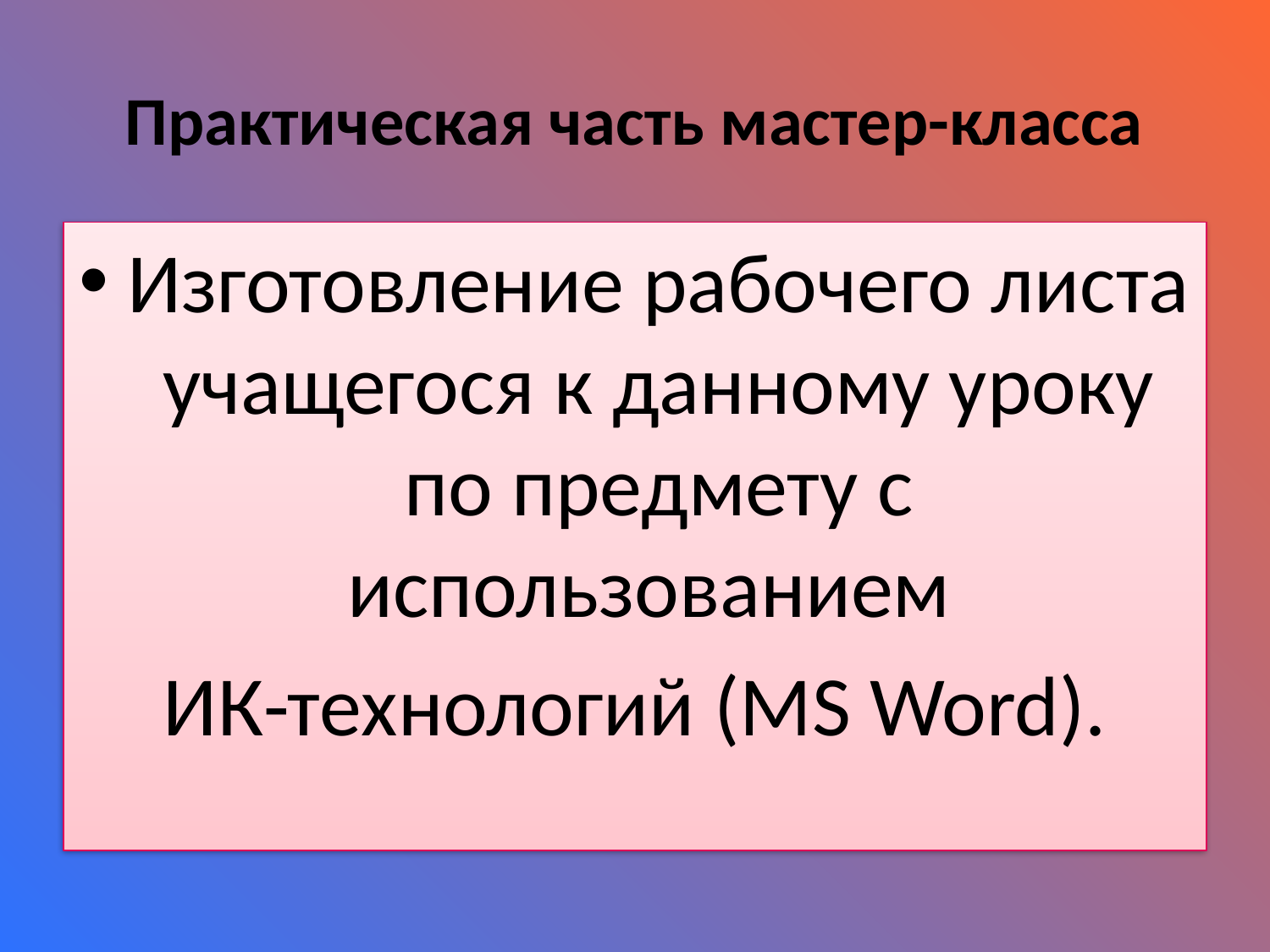

# Практическая часть мастер-класса
Изготовление рабочего листа учащегося к данному уроку по предмету с использованием
ИК-технологий (MS Word).